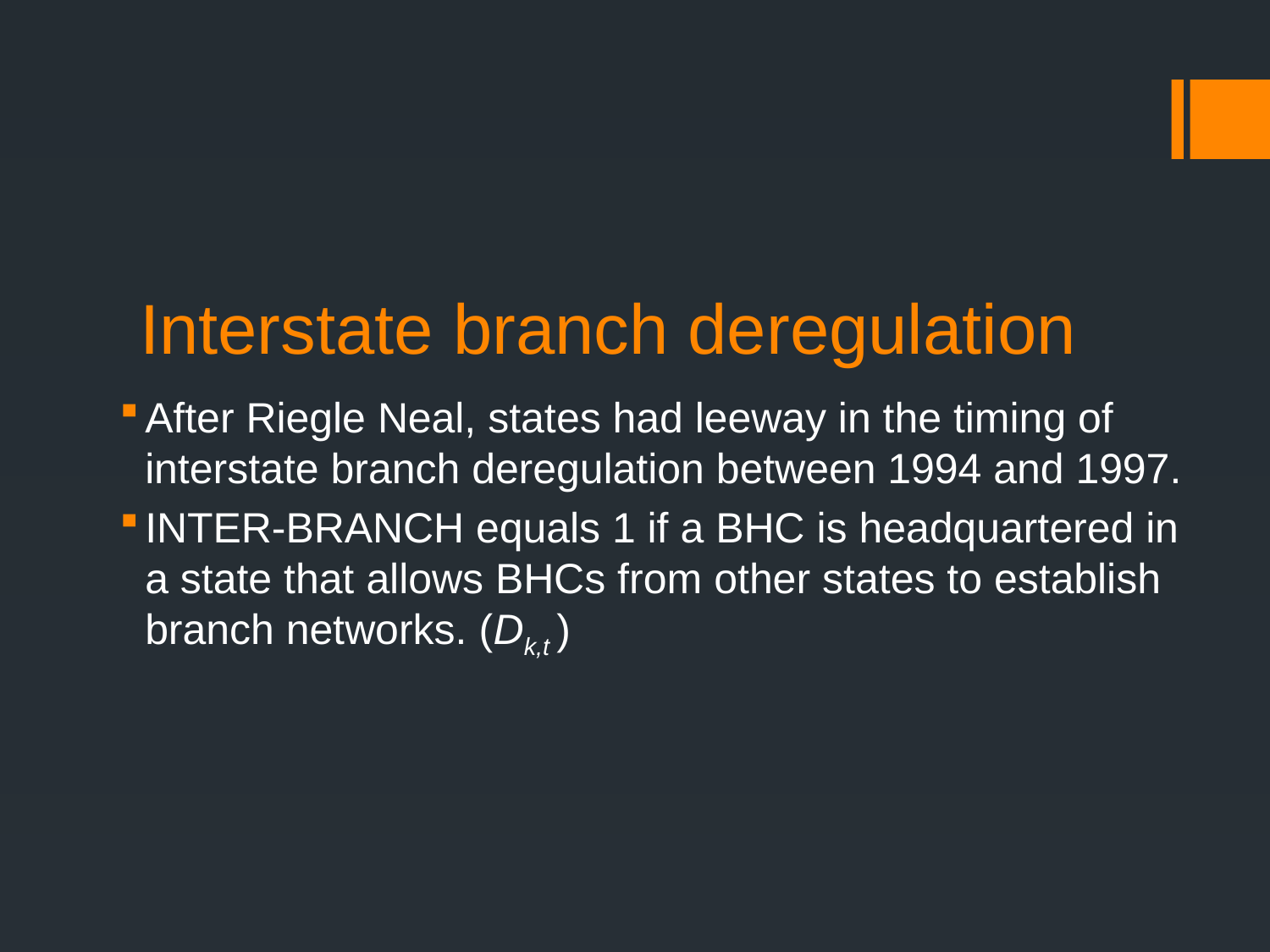

# Interstate branch deregulation
After Riegle Neal, states had leeway in the timing of interstate branch deregulation between 1994 and 1997.
INTER-BRANCH equals 1 if a BHC is headquartered in a state that allows BHCs from other states to establish branch networks. (Dk,t )